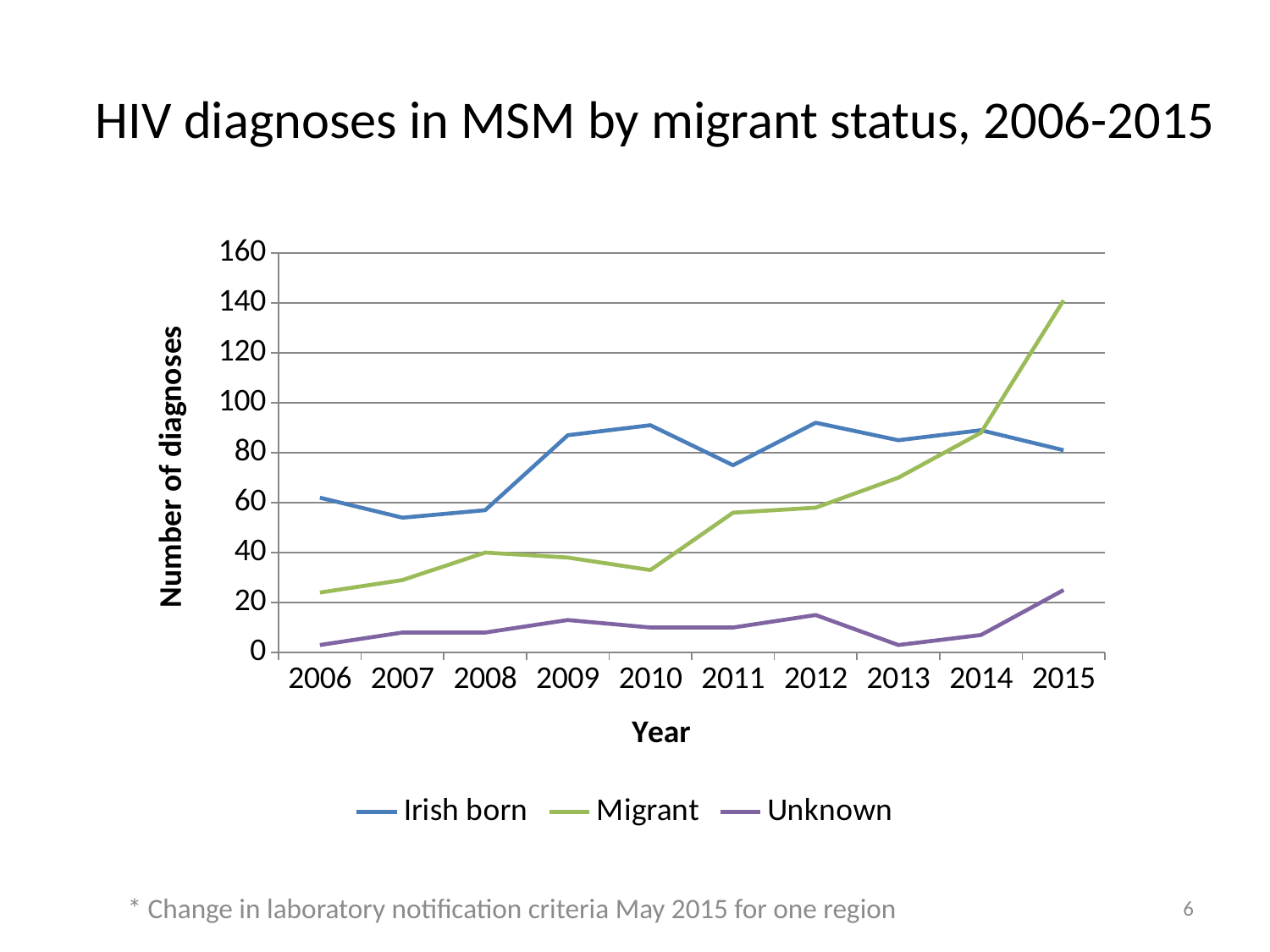

# HIV diagnoses in MSM by migrant status, 2006-2015

### Chart

| Category | Irish born | Migrant | Unknown |
|---|---|---|---|
| 2006 | 62.0 | 24.0 | 3.0 |
| 2007 | 54.0 | 29.0 | 8.0 |
| 2008 | 57.0 | 40.0 | 8.0 |
| 2009 | 87.0 | 38.0 | 13.0 |
| 2010 | 91.0 | 33.0 | 10.0 |
| 2011 | 75.0 | 56.0 | 10.0 |
| 2012 | 92.0 | 58.0 | 15.0 |
| 2013 | 85.0 | 70.0 | 3.0 |
| 2014 | 89.0 | 88.0 | 7.0 |
| 2015 | 81.0 | 141.0 | 25.0 |
* Change in laboratory notification criteria May 2015 for one region
6